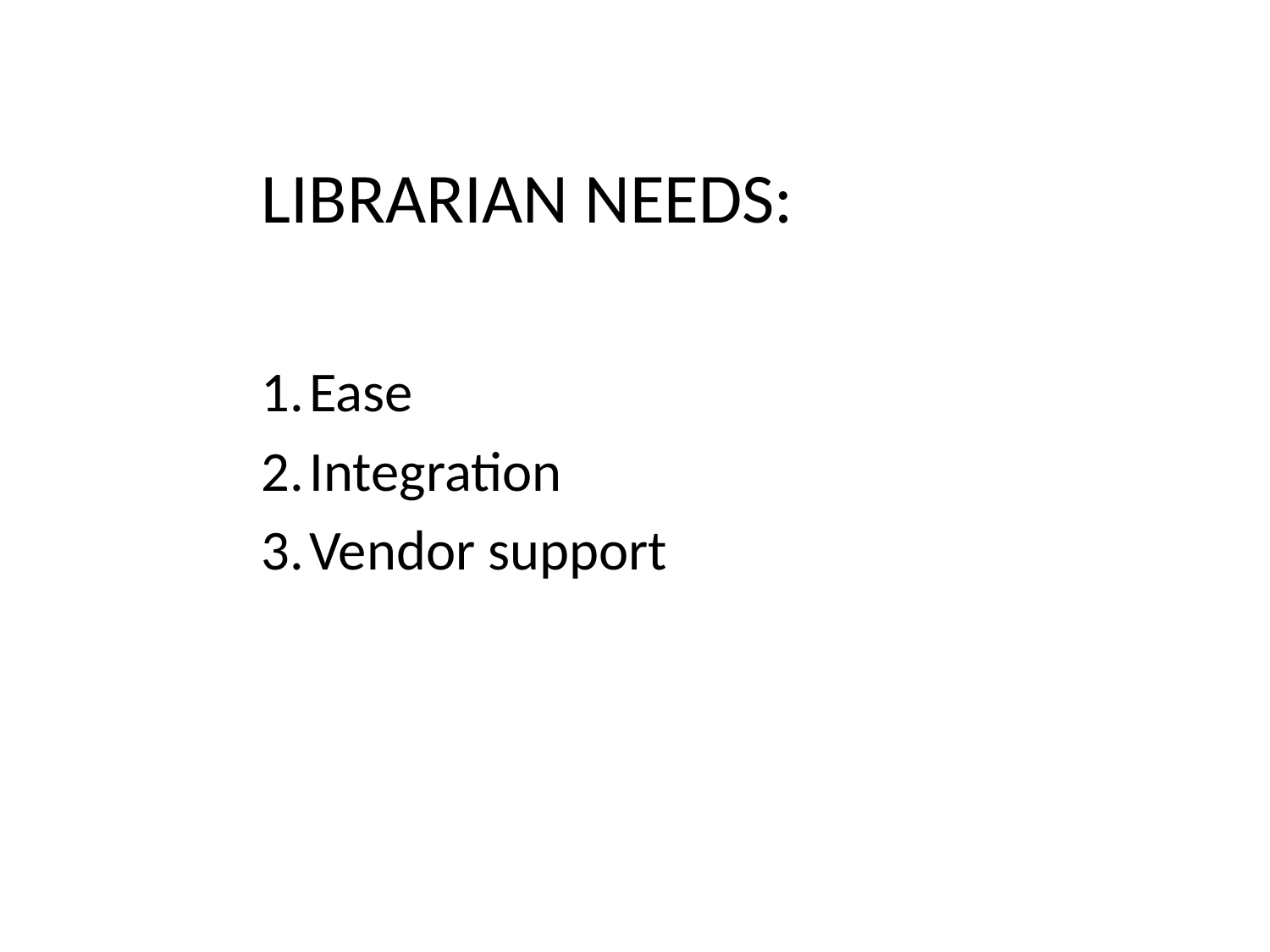

# LIBRARIAN NEEDS:
Ease
Integration
Vendor support